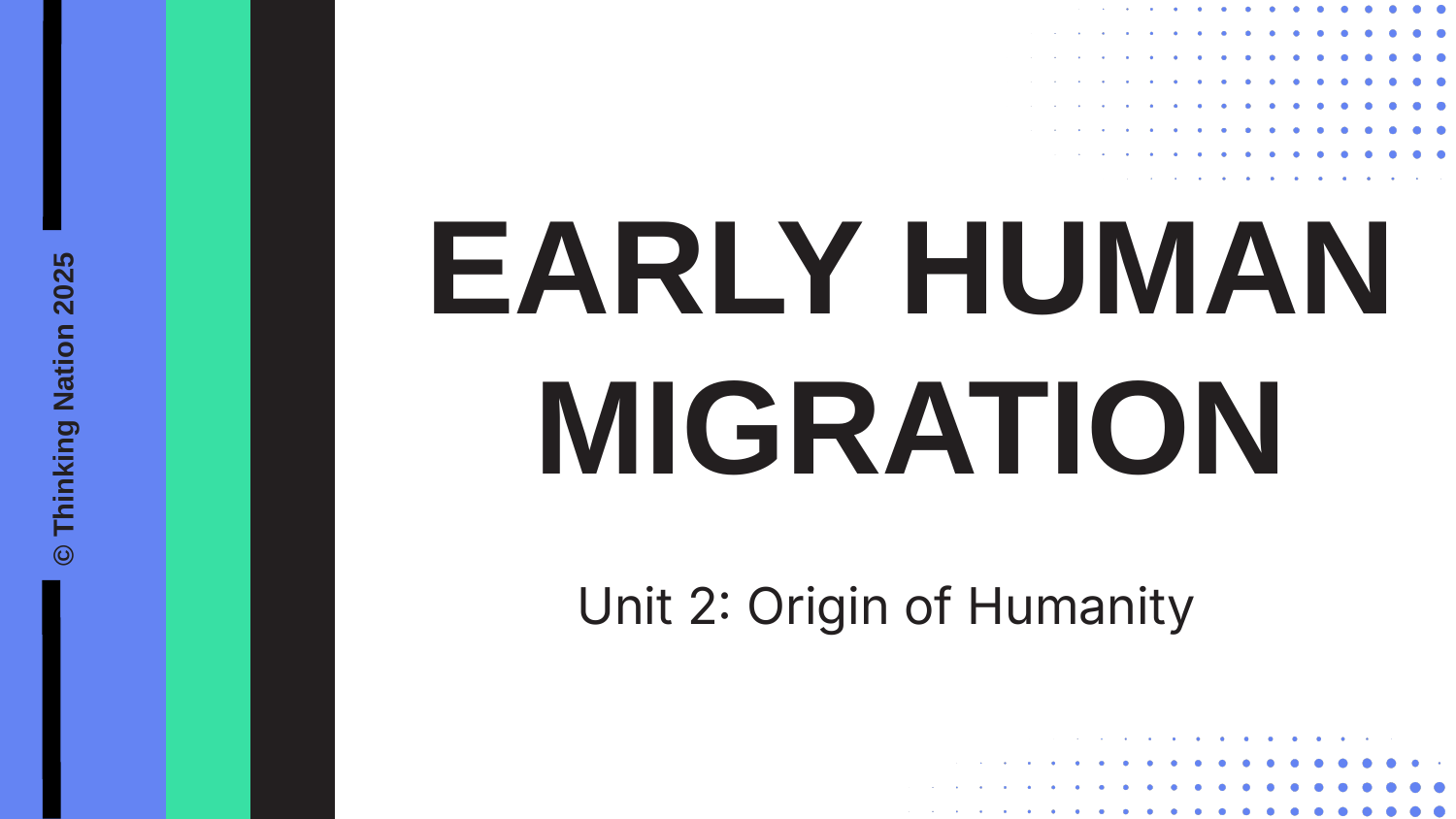

EARLY HUMAN MIGRATION
© Thinking Nation 2025
Unit 2: Origin of Humanity